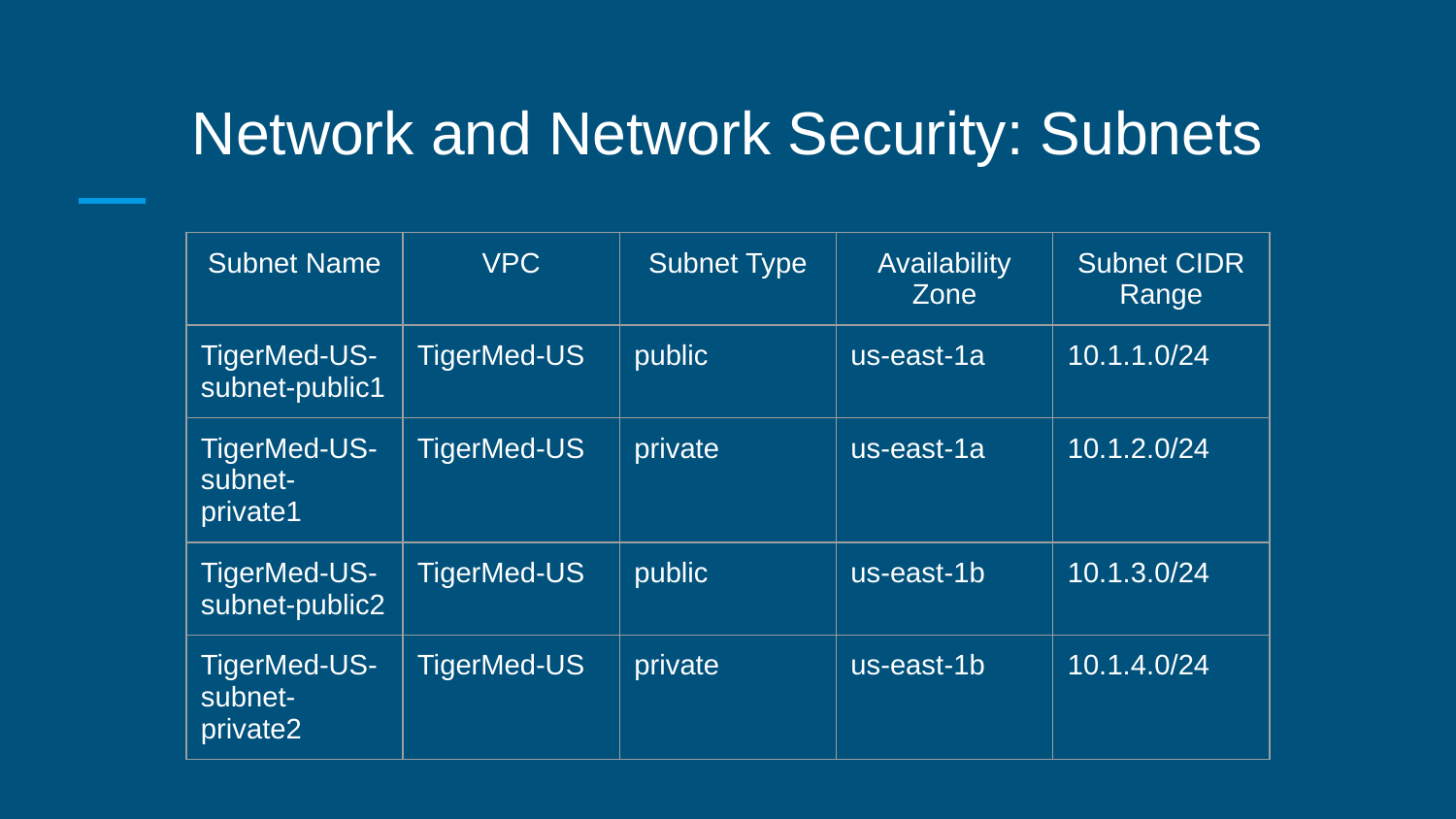

# Network and Network Security: Subnets
| Subnet Name | VPC | Subnet Type | Availability Zone | Subnet CIDR Range |
| --- | --- | --- | --- | --- |
| TigerMed-US-subnet-public1 | TigerMed-US | public | us-east-1a | 10.1.1.0/24 |
| TigerMed-US-subnet-private1 | TigerMed-US | private | us-east-1a | 10.1.2.0/24 |
| TigerMed-US-subnet-public2 | TigerMed-US | public | us-east-1b | 10.1.3.0/24 |
| TigerMed-US-subnet-private2 | TigerMed-US | private | us-east-1b | 10.1.4.0/24 |